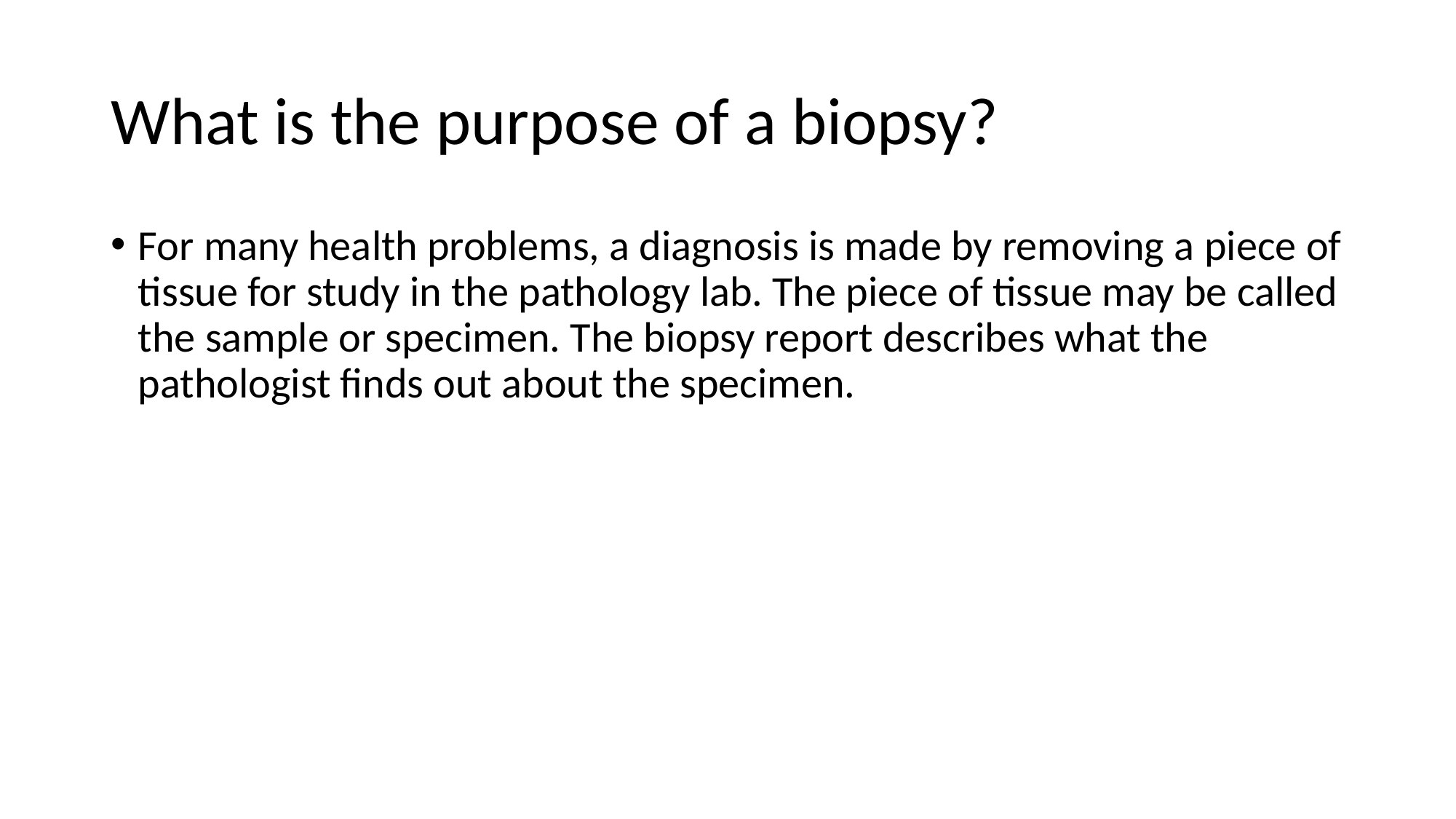

# What is the purpose of a biopsy?
For many health problems, a diagnosis is made by removing a piece of tissue for study in the pathology lab. The piece of tissue may be called the sample or specimen. The biopsy report describes what the pathologist finds out about the specimen.